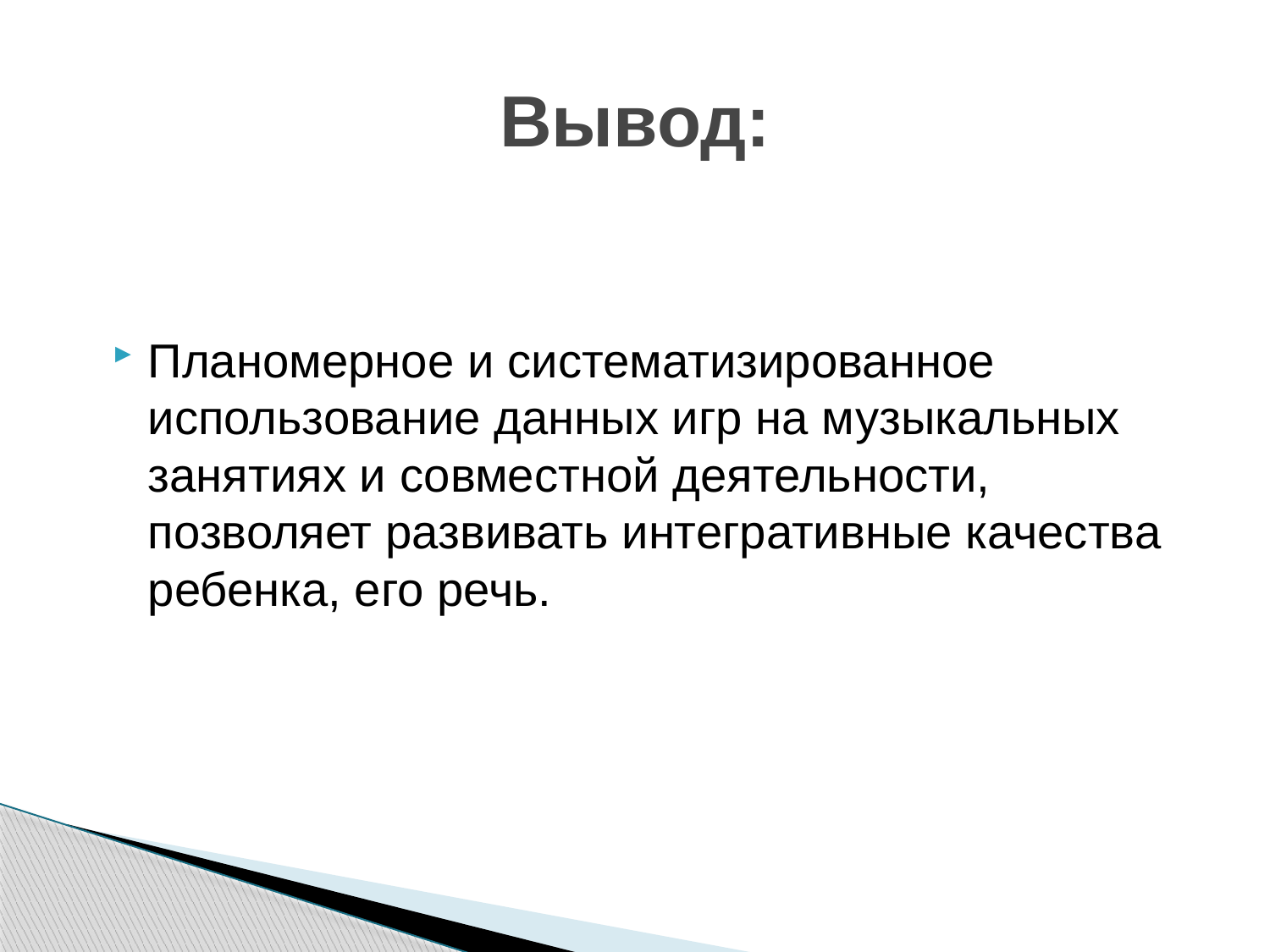

# Вывод:
Планомерное и систематизированное использование данных игр на музыкальных занятиях и совместной деятельности, позволяет развивать интегративные качества ребенка, его речь.